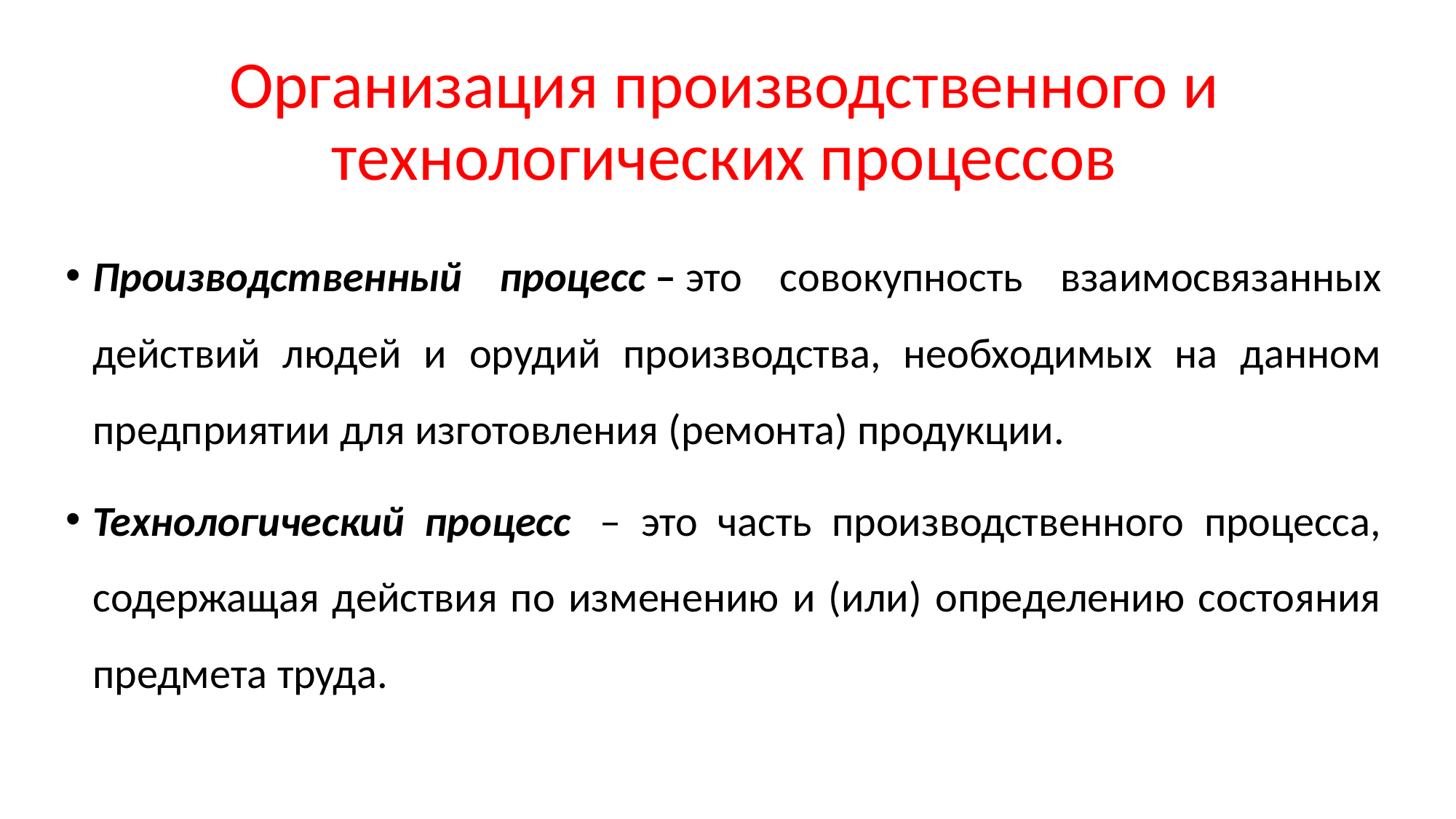

# Организация производственного и технологических процессов
Производственный процесс – это совокупность взаимосвязанных действий людей и орудий производства, необходимых на данном предприятии для изготовления (ремонта) продукции.
Технологический процесс  – это часть производственного процесса, содержащая действия по изменению и (или) определению состояния предмета труда.